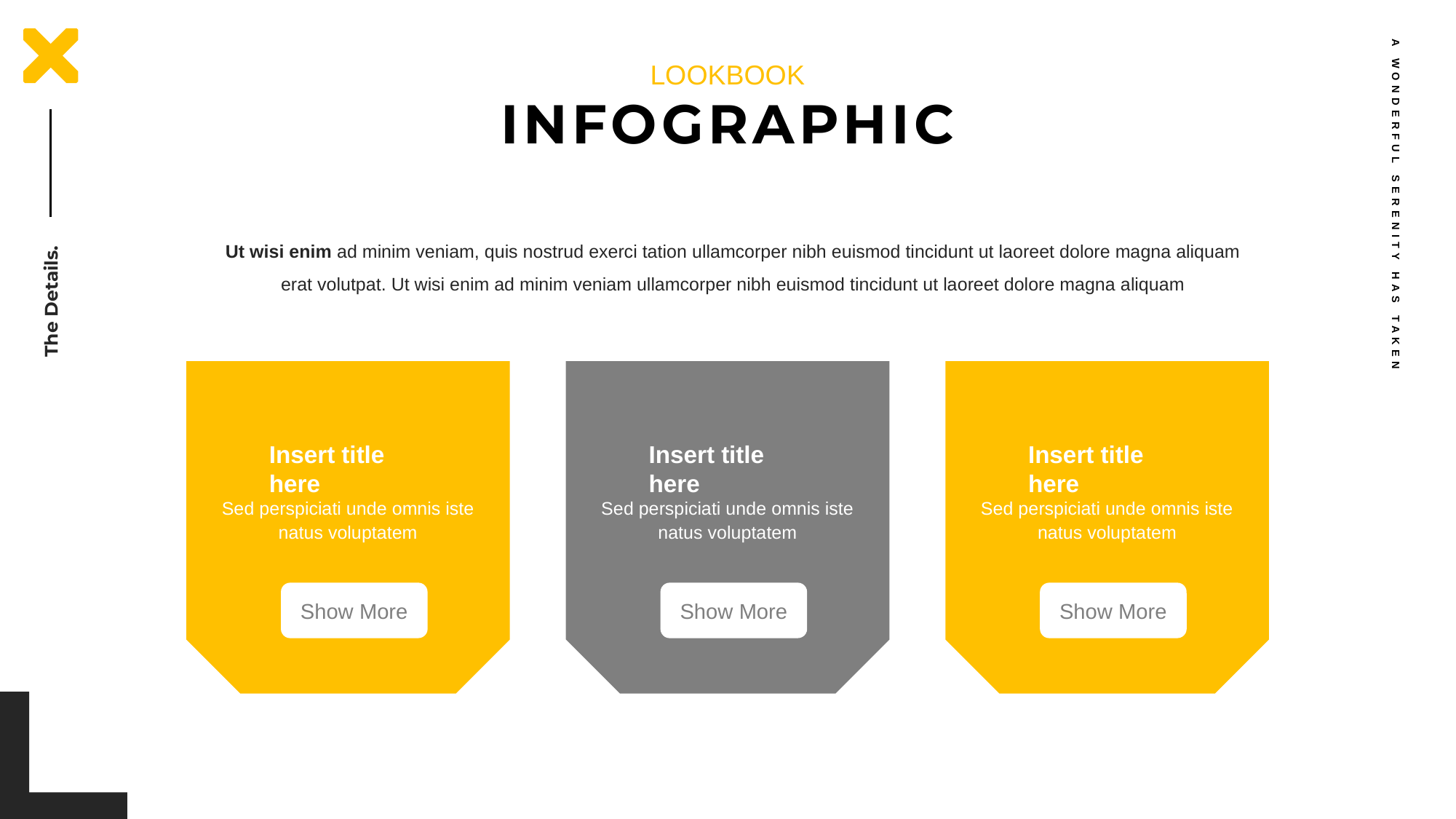

LOOKBOOK
INFOGRAPHIC
A WONDERFUL SERENITY HAS TAKEN
65%
Ut wisi enim ad minim veniam, quis nostrud exerci tation ullamcorper nibh euismod tincidunt ut laoreet dolore magna aliquam erat volutpat. Ut wisi enim ad minim veniam ullamcorper nibh euismod tincidunt ut laoreet dolore magna aliquam
The Details.

Insert title here
Insert title here
Insert title here
Sed perspiciati unde omnis iste natus voluptatem
Sed perspiciati unde omnis iste natus voluptatem
Sed perspiciati unde omnis iste natus voluptatem
Show More
Show More
Show More